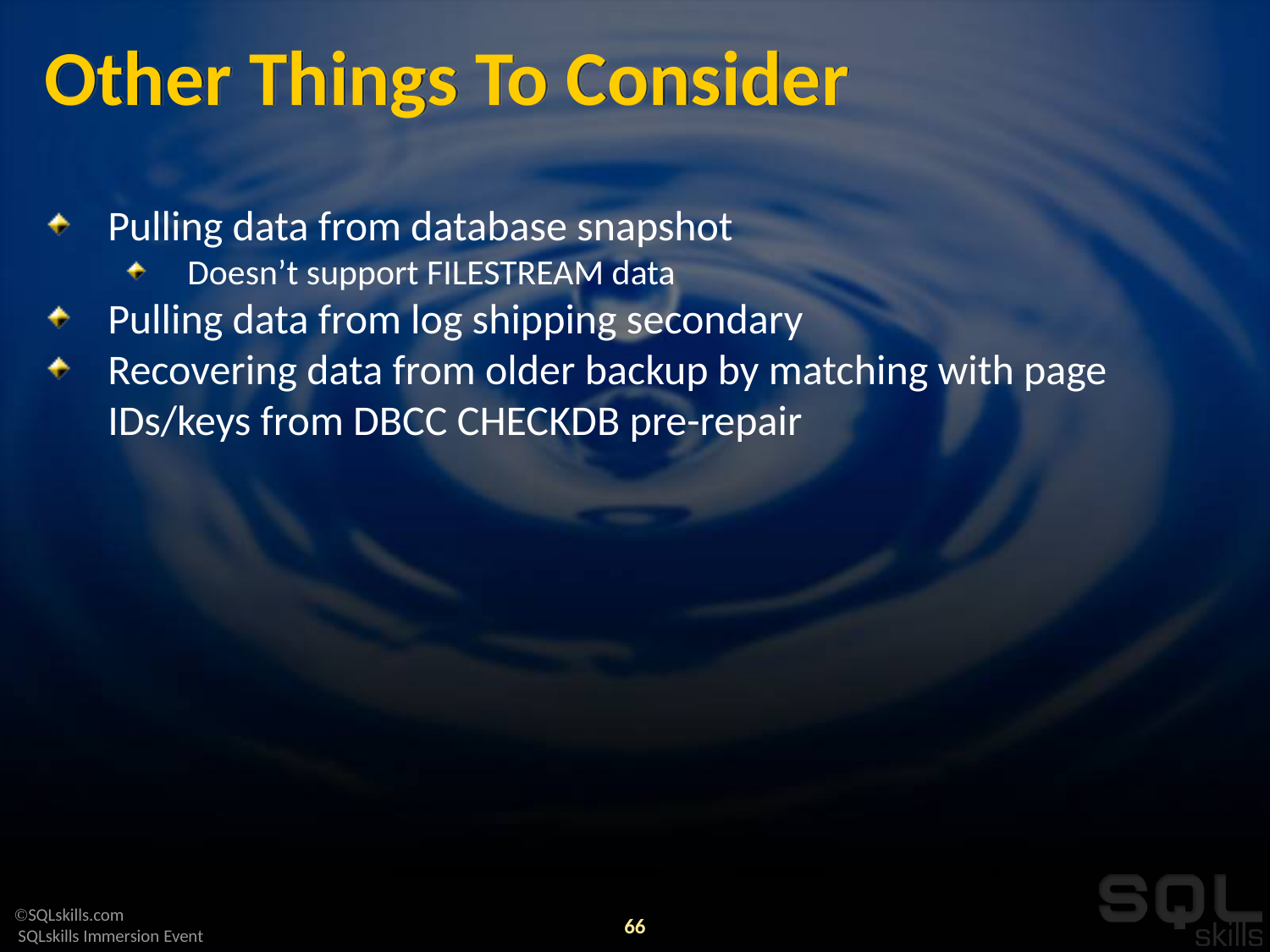

# Other Things To Consider
Pulling data from database snapshot
Doesn’t support FILESTREAM data
Pulling data from log shipping secondary
Recovering data from older backup by matching with page IDs/keys from DBCC CHECKDB pre-repair
66